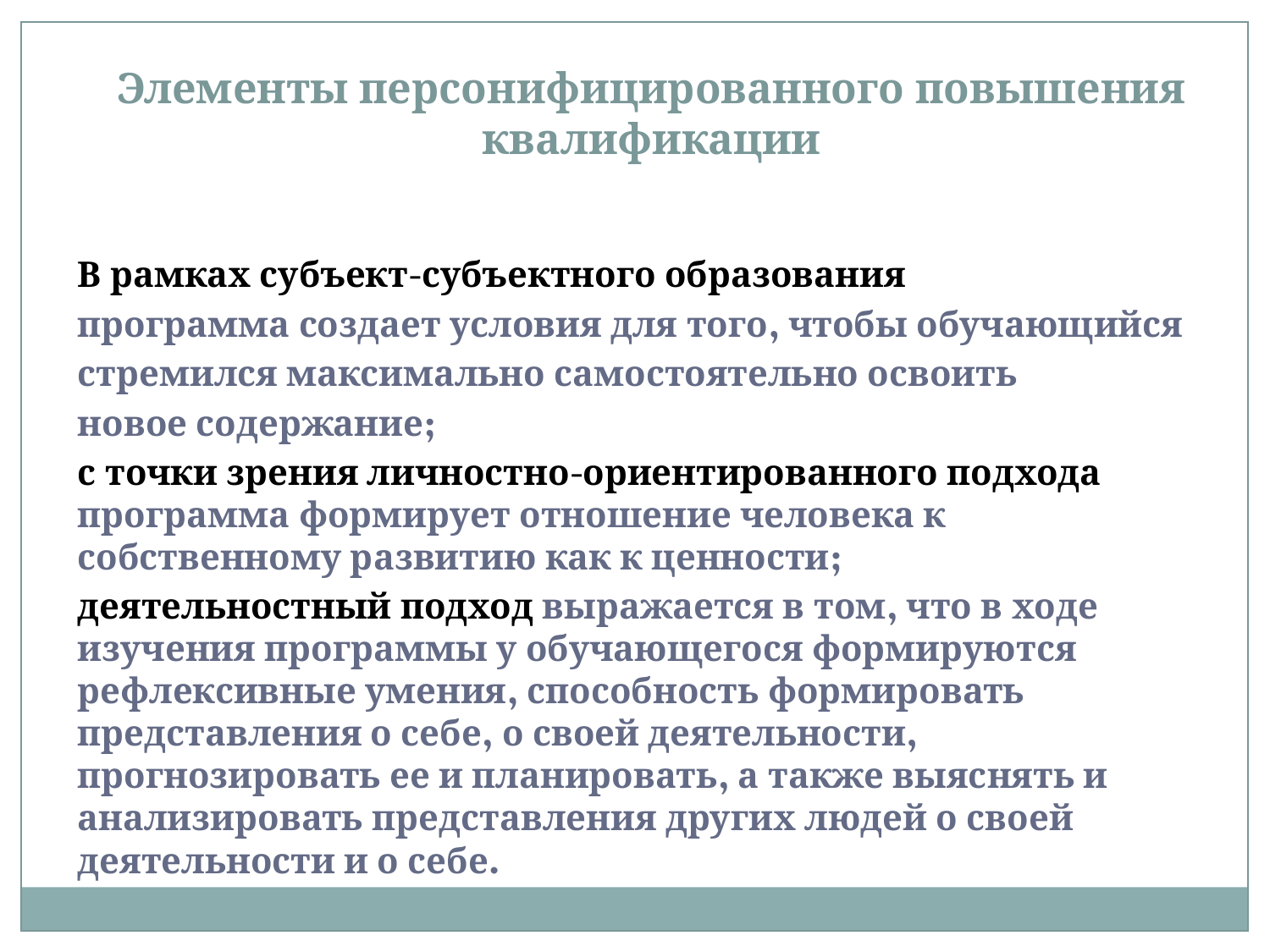

Элементы персонифицированного повышения квалификации
19
В рамках субъект-субъектного образования
программа создает условия для того, чтобы обучающийся
стремился максимально самостоятельно освоить
новое содержание;
с точки зрения личностно-ориентированного подхода программа формирует отношение человека к собственному развитию как к ценности;
деятельностный подход выражается в том, что в ходе изучения программы у обучающегося формируются рефлексивные умения, способность формировать представления о себе, о своей деятельности, прогнозировать ее и планировать, а также выяснять и анализировать представления других людей о своей деятельности и о себе.